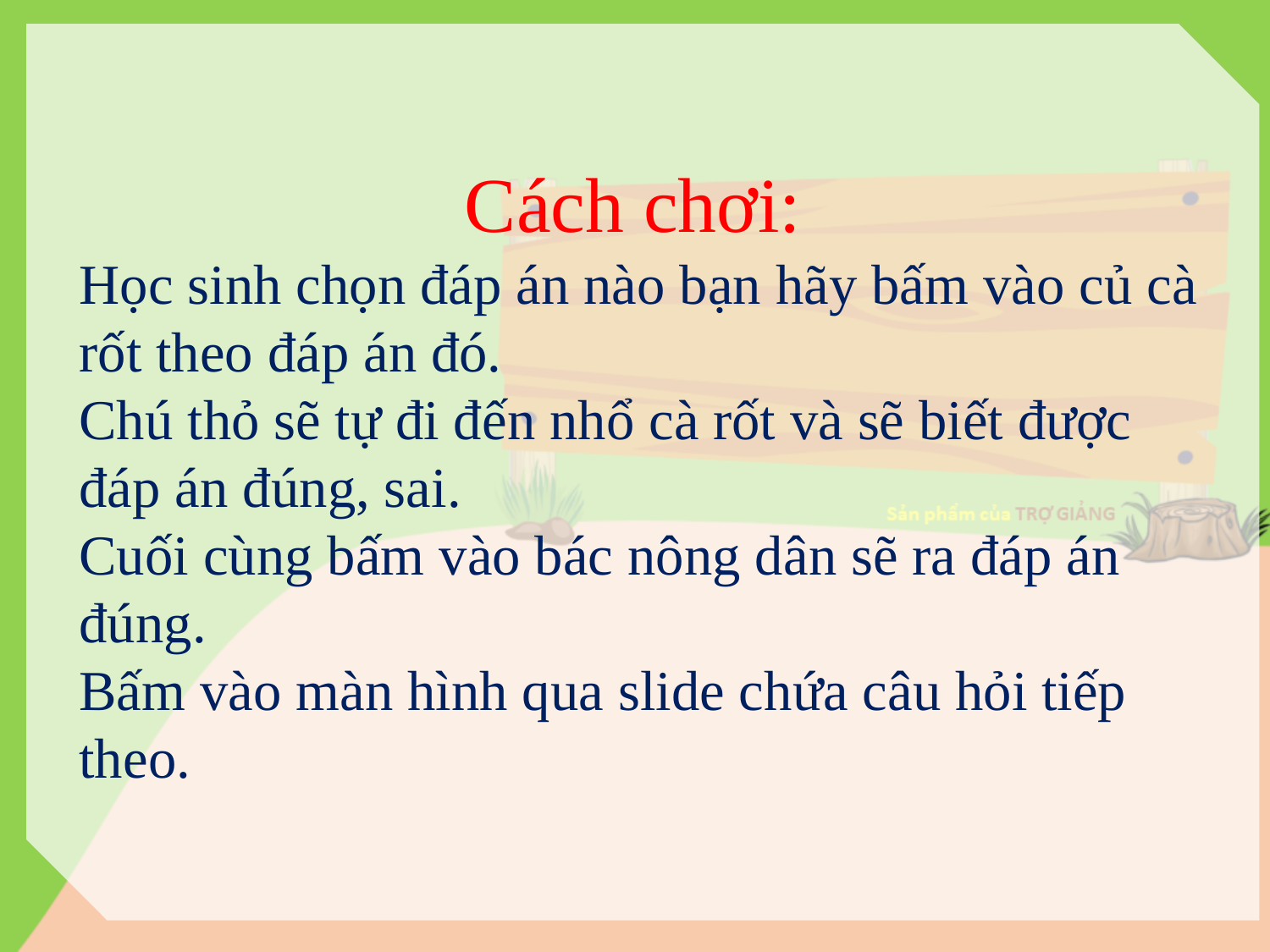

Cách chơi:
Học sinh chọn đáp án nào bạn hãy bấm vào củ cà rốt theo đáp án đó.
Chú thỏ sẽ tự đi đến nhổ cà rốt và sẽ biết được đáp án đúng, sai.
Cuối cùng bấm vào bác nông dân sẽ ra đáp án đúng.
Bấm vào màn hình qua slide chứa câu hỏi tiếp theo.